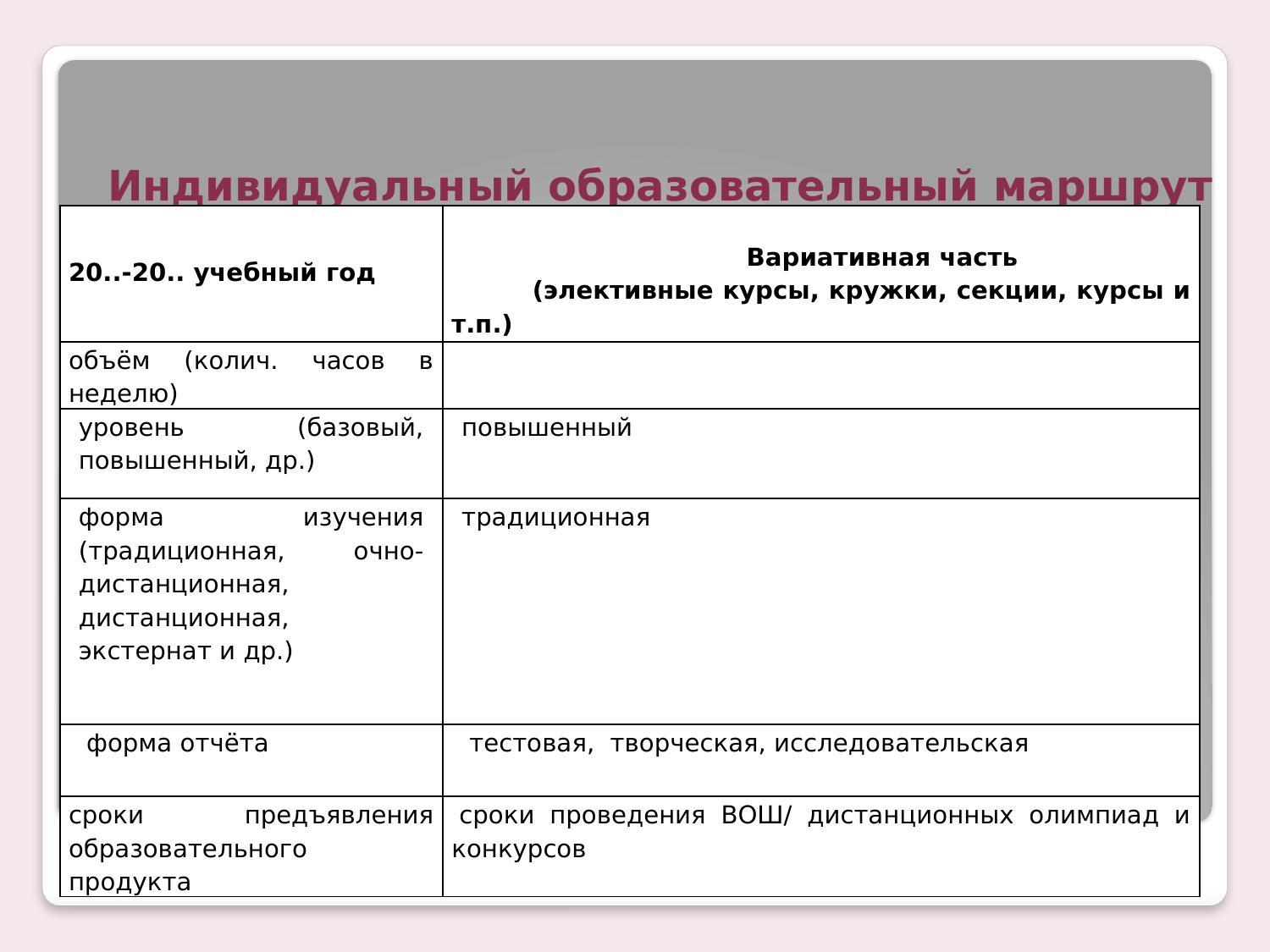

# Индивидуальный образовательный маршрут
| 20..-20.. учебный год | Вариативная часть          (элективные курсы, кружки, секции, курсы и т.п.) |
| --- | --- |
| объём (колич. часов в неделю) |  |
| уровень (базовый, повышенный, др.) | повышенный |
| форма изучения (традиционная, очно-дистанционная, дистанционная, экстернат и др.) | традиционная |
| форма отчёта | тестовая,  творческая, исследовательская |
| сроки предъявления образовательного продукта | сроки проведения ВОШ/ дистанционных олимпиад и конкурсов |